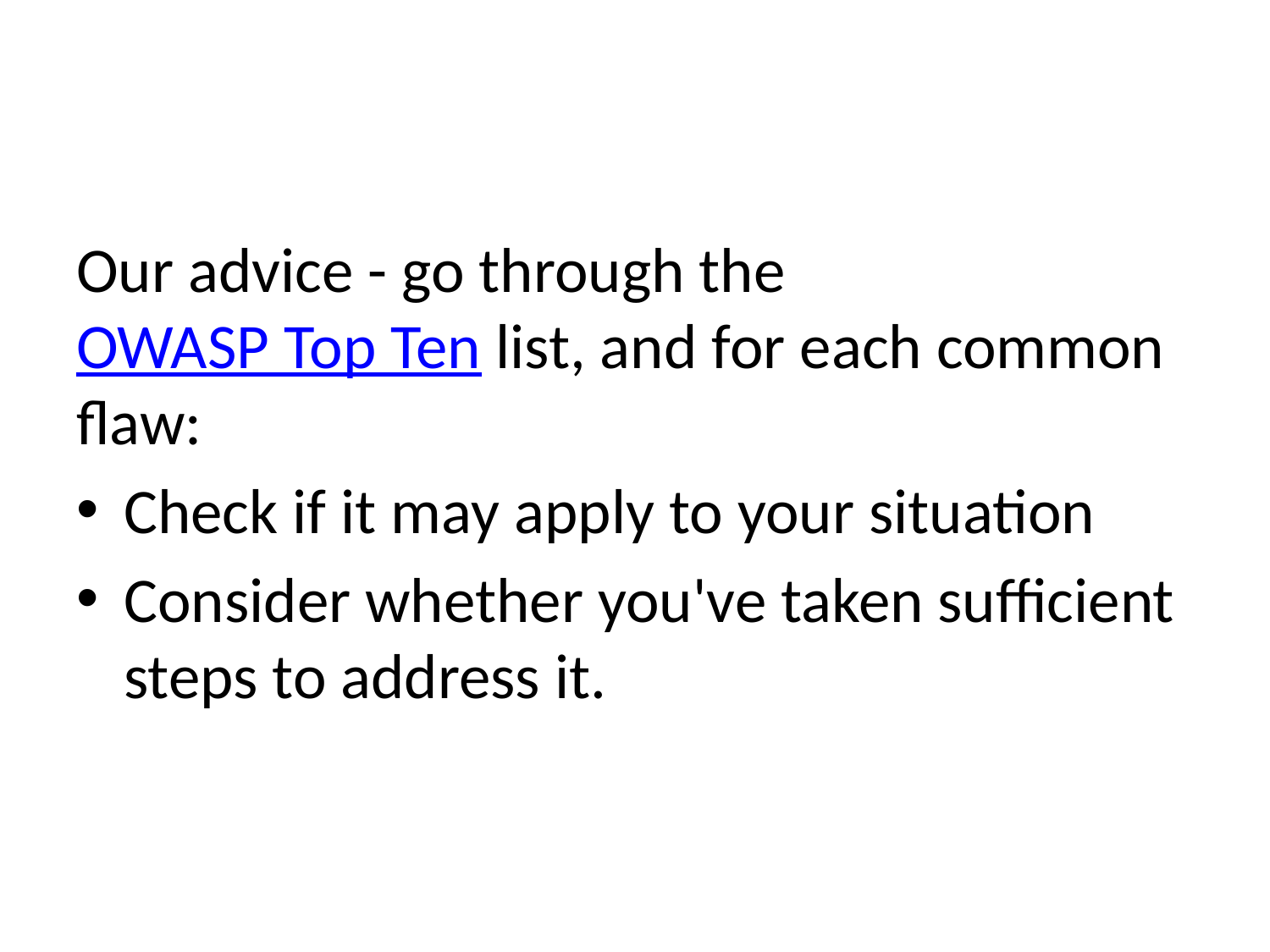

Our advice - go through the OWASP Top Ten list, and for each common flaw:
Check if it may apply to your situation
Consider whether you've taken sufficient steps to address it.